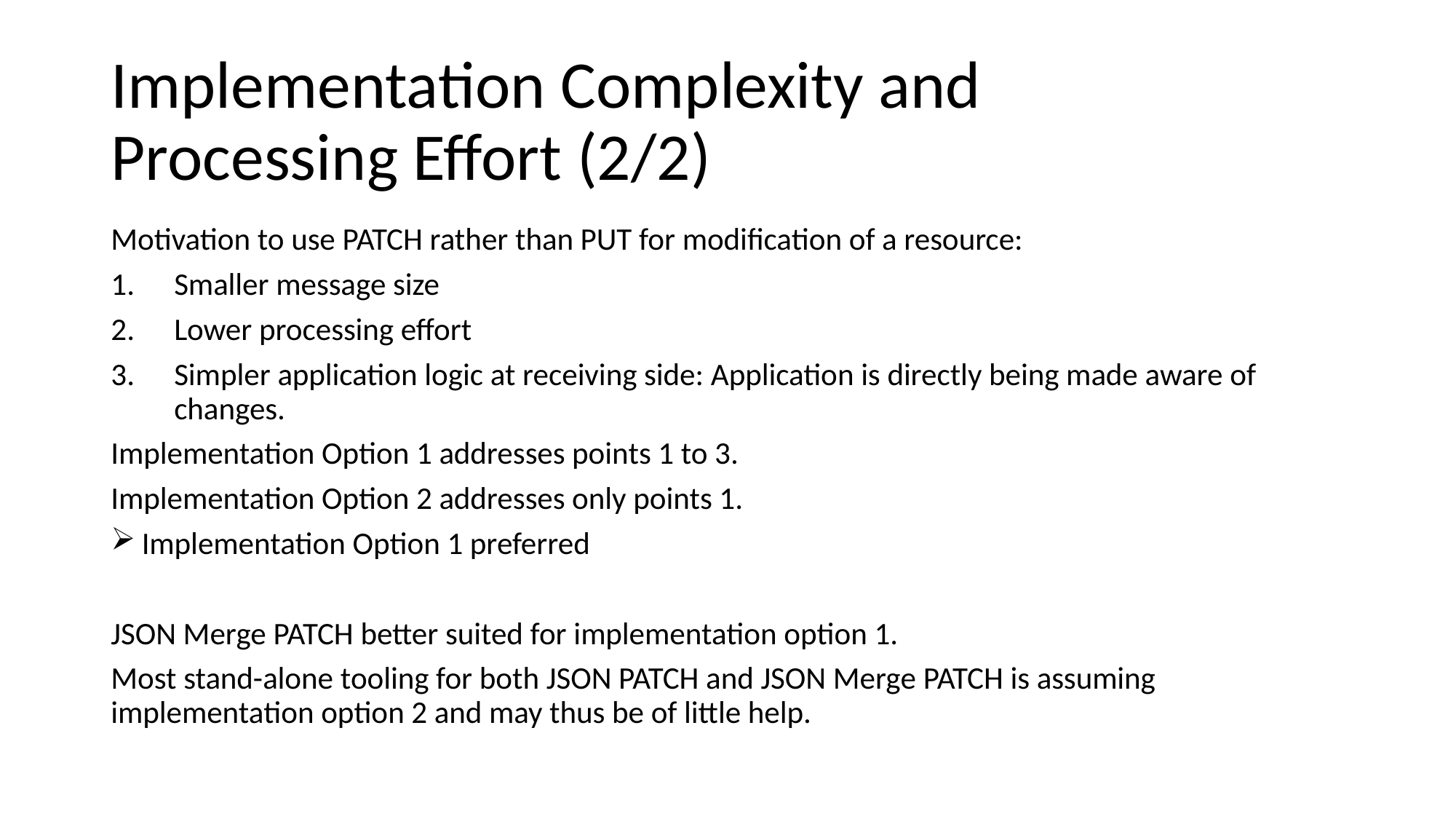

# Implementation Complexity and Processing Effort (2/2)
Motivation to use PATCH rather than PUT for modification of a resource:
Smaller message size
Lower processing effort
Simpler application logic at receiving side: Application is directly being made aware of changes.
Implementation Option 1 addresses points 1 to 3.
Implementation Option 2 addresses only points 1.
 Implementation Option 1 preferred

JSON Merge PATCH better suited for implementation option 1.
Most stand-alone tooling for both JSON PATCH and JSON Merge PATCH is assuming implementation option 2 and may thus be of little help.